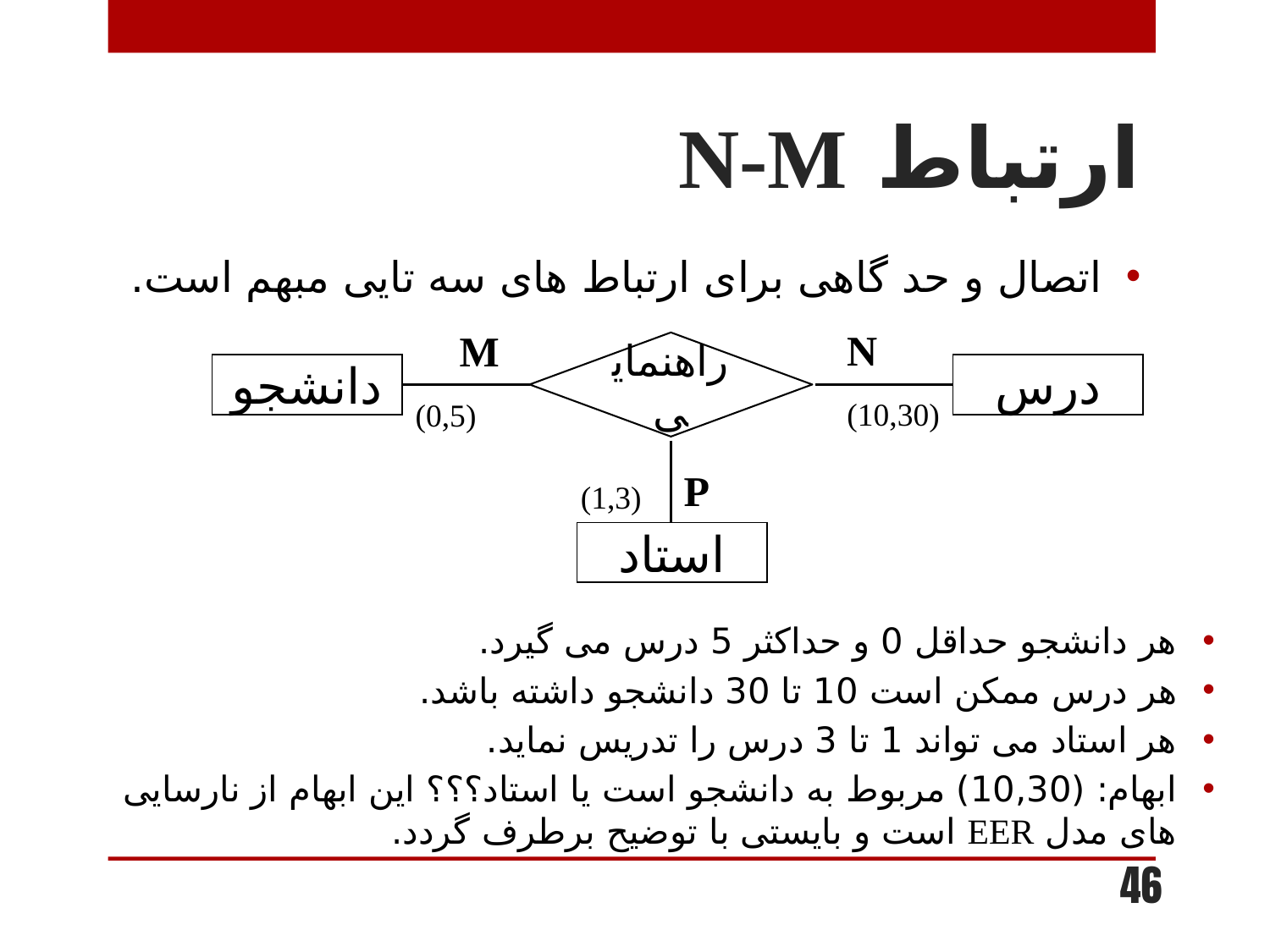

# ارتباط N-M
اتصال و حد گاهی برای ارتباط های سه تایی مبهم است.
N
M
راهنمایی
درس
دانشجو
(10,30)
(0,5)
P
(1,3)
استاد
هر دانشجو حداقل 0 و حداکثر 5 درس می گیرد.
هر درس ممکن است 10 تا 30 دانشجو داشته باشد.
هر استاد می تواند 1 تا 3 درس را تدریس نماید.
ابهام: (10,30) مربوط به دانشجو است یا استاد؟؟؟ این ابهام از نارسایی های مدل EER است و بایستی با توضیح برطرف گردد.
46